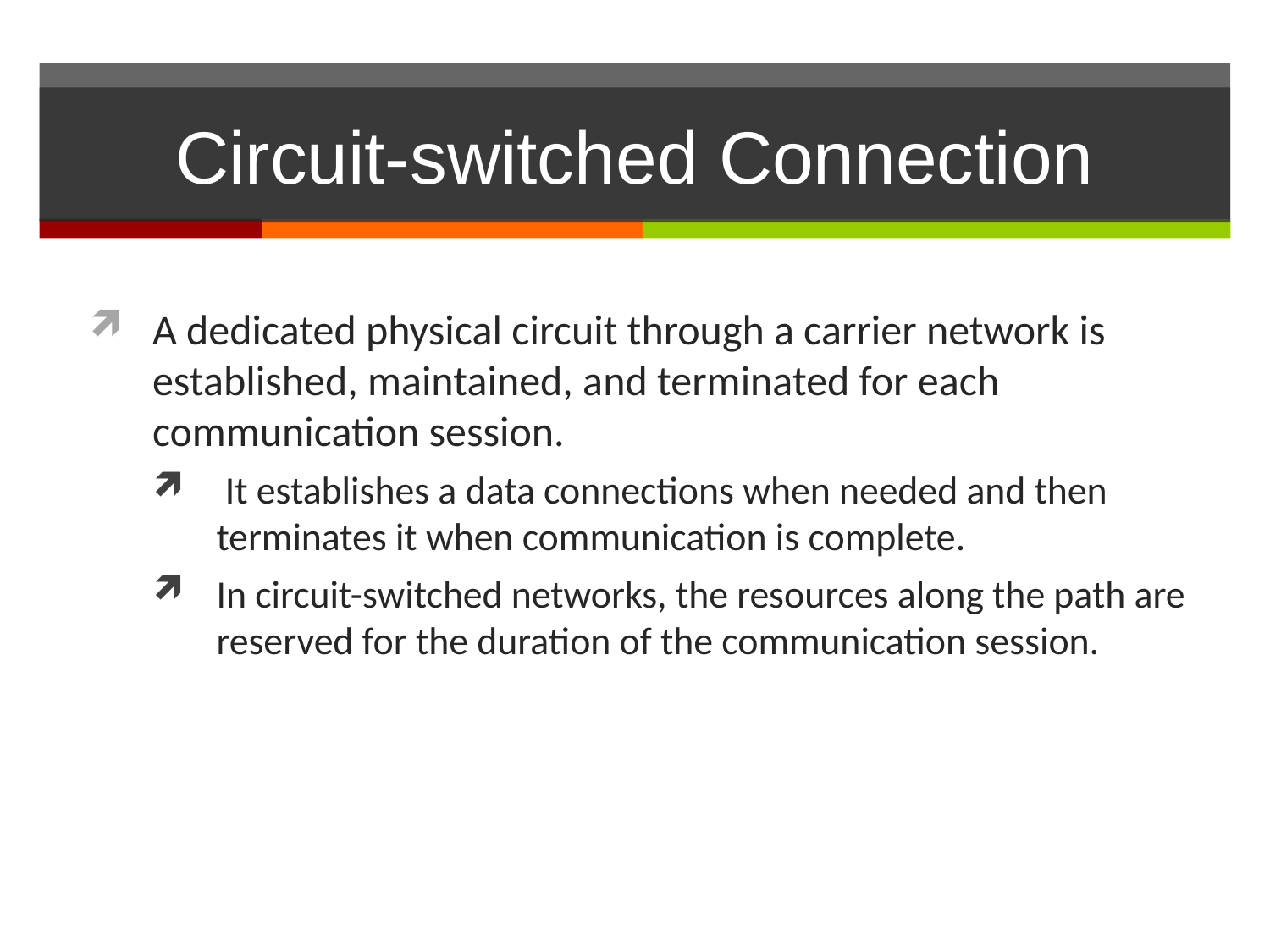

# Circuit-switched Connection
A dedicated physical circuit through a carrier network is established, maintained, and terminated for each communication session.
 It establishes a data connections when needed and then terminates it when communication is complete.
In circuit-switched networks, the resources along the path are reserved for the duration of the communication session.